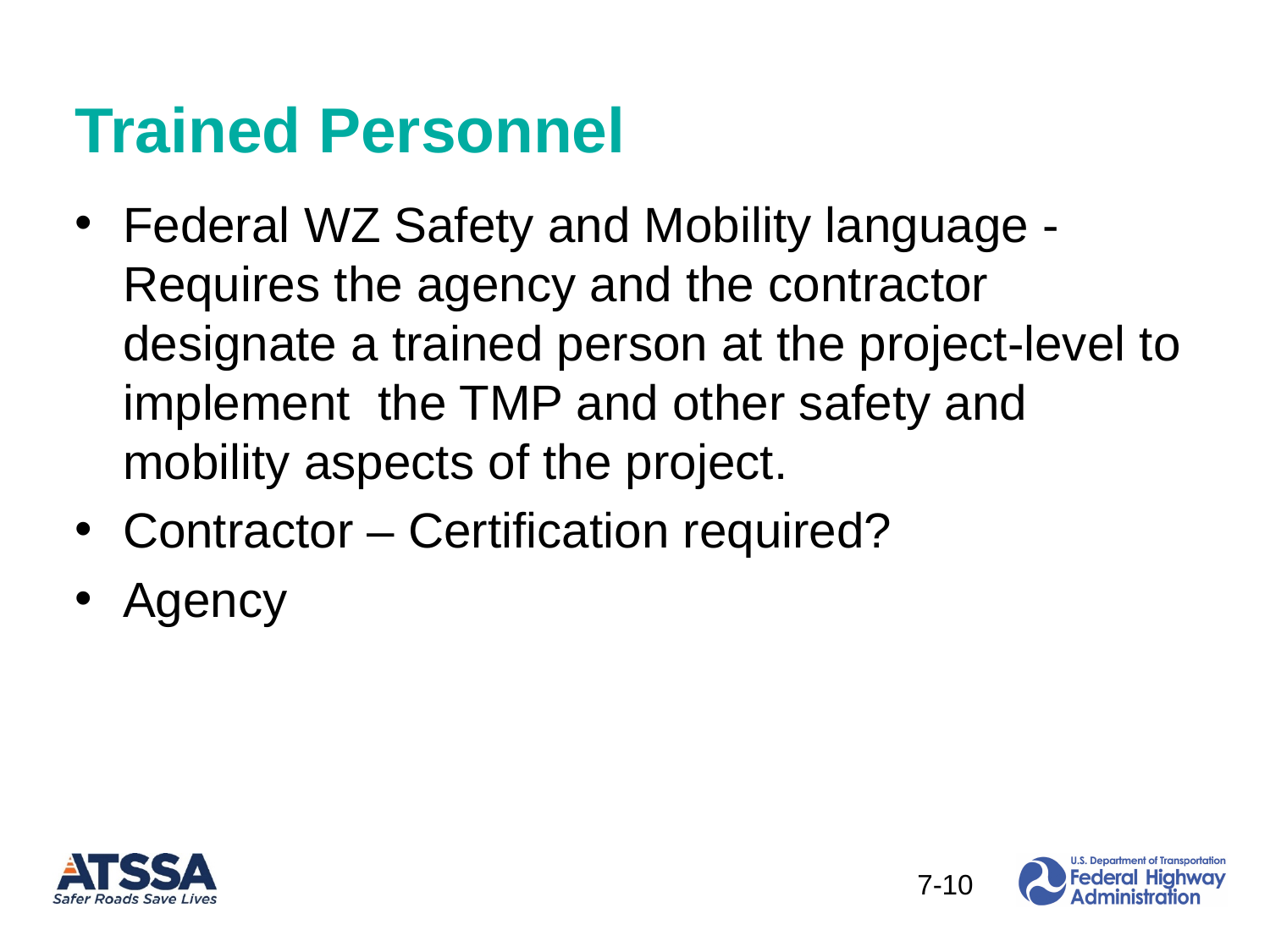

# Trained Personnel
Federal WZ Safety and Mobility language - Requires the agency and the contractor  designate a trained person at the project-level to implement  the TMP and other safety and mobility aspects of the project.
Contractor – Certification required?
Agency